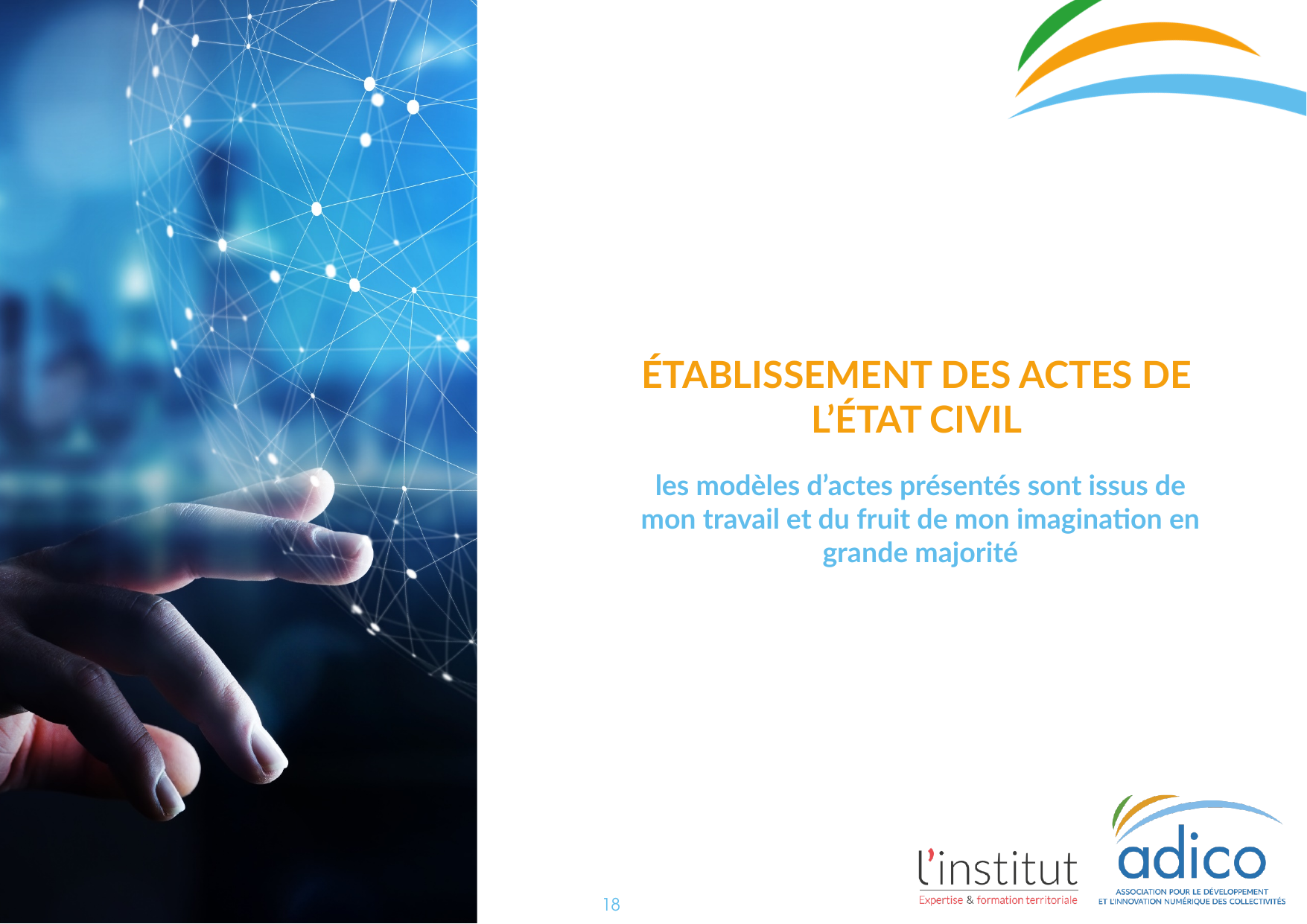

# ÉTABLISSEMENT DES ACTES DE L’état civil
les modèles d’actes présentés sont issus de mon travail et du fruit de mon imagination en grande majorité